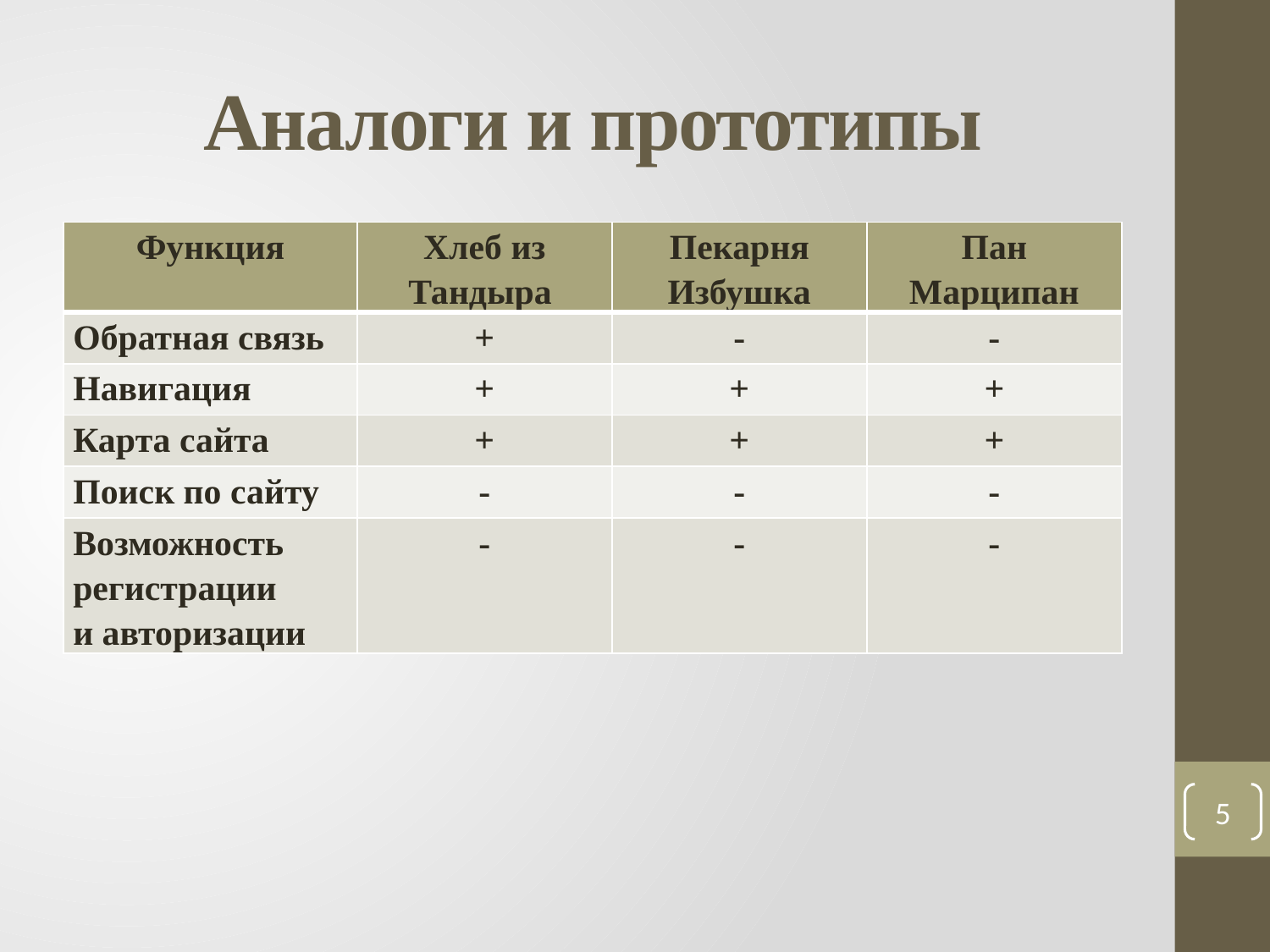

# Аналоги и прототипы
| Функция | Хлеб из Тандыра | Пекарня Избушка | Пан Марципан |
| --- | --- | --- | --- |
| Обратная связь | + | - | - |
| Навигация | + | + | + |
| Карта сайта | + | + | + |
| Поиск по сайту | - | - | - |
| Возможность регистрации и авторизации | - | - | - |
5